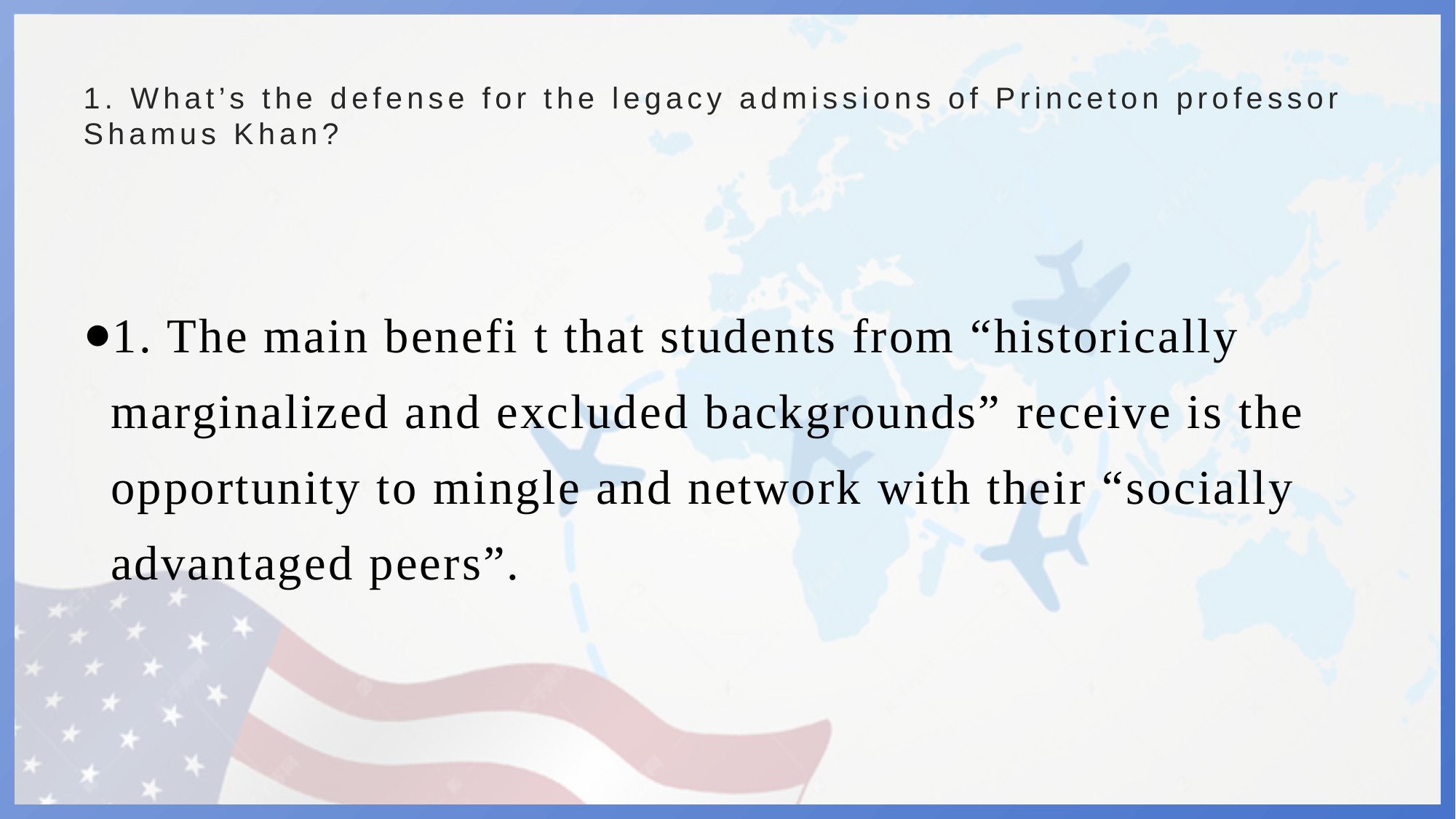

# 1. What’s the defense for the legacy admissions of Princeton professor Shamus Khan?
1. The main benefi t that students from “historically marginalized and excluded backgrounds” receive is the opportunity to mingle and network with their “socially advantaged peers”.